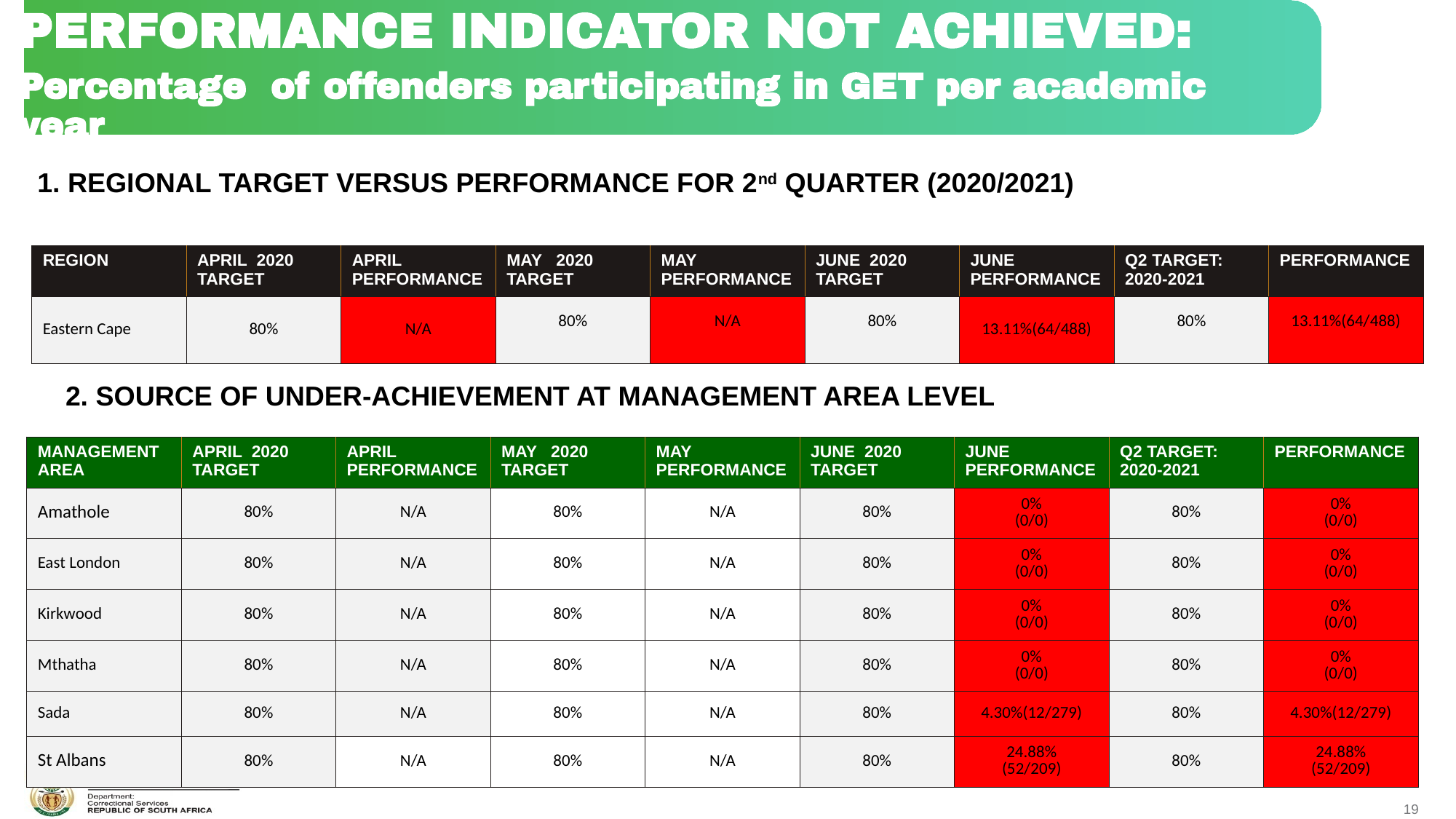

PERFORMANCE INDICATOR NOT ACHIEVED:
Percentage  of offenders participating in GET per academic year

1. REGIONAL TARGET VERSUS PERFORMANCE FOR 2nd QUARTER (2020/2021)
| REGION | APRIL 2020 TARGET | APRIL PERFORMANCE | MAY 2020 TARGET | MAY PERFORMANCE | JUNE 2020 TARGET | JUNE PERFORMANCE | Q2 TARGET: 2020-2021 | PERFORMANCE |
| --- | --- | --- | --- | --- | --- | --- | --- | --- |
| Eastern Cape | 80% | N/A | 80% | N/A | 80% | 13.11%(64/488) | 80% | 13.11%(64/488) |
   2. SOURCE OF UNDER-ACHIEVEMENT AT MANAGEMENT AREA LEVEL
| MANAGEMENT AREA | APRIL 2020 TARGET | APRIL PERFORMANCE | MAY 2020 TARGET | MAY PERFORMANCE | JUNE 2020 TARGET | JUNE PERFORMANCE | Q2 TARGET: 2020-2021 | PERFORMANCE |
| --- | --- | --- | --- | --- | --- | --- | --- | --- |
| Amathole | 80% | N/A | 80% | N/A | 80% | 0% (0/0) | 80% | 0% (0/0) |
| East London | 80% | N/A | 80% | N/A | 80% | 0% (0/0) | 80% | 0% (0/0) |
| Kirkwood | 80% | N/A | 80% | N/A | 80% | 0% (0/0) | 80% | 0% (0/0) |
| Mthatha | 80% | N/A | 80% | N/A | 80% | 0% (0/0) | 80% | 0% (0/0) |
| Sada | 80% | N/A | 80% | N/A | 80% | 4.30%(12/279) | 80% | 4.30%(12/279) |
| St Albans | 80% | N/A | 80% | N/A | 80% | 24.88% (52/209) | 80% | 24.88% (52/209) |